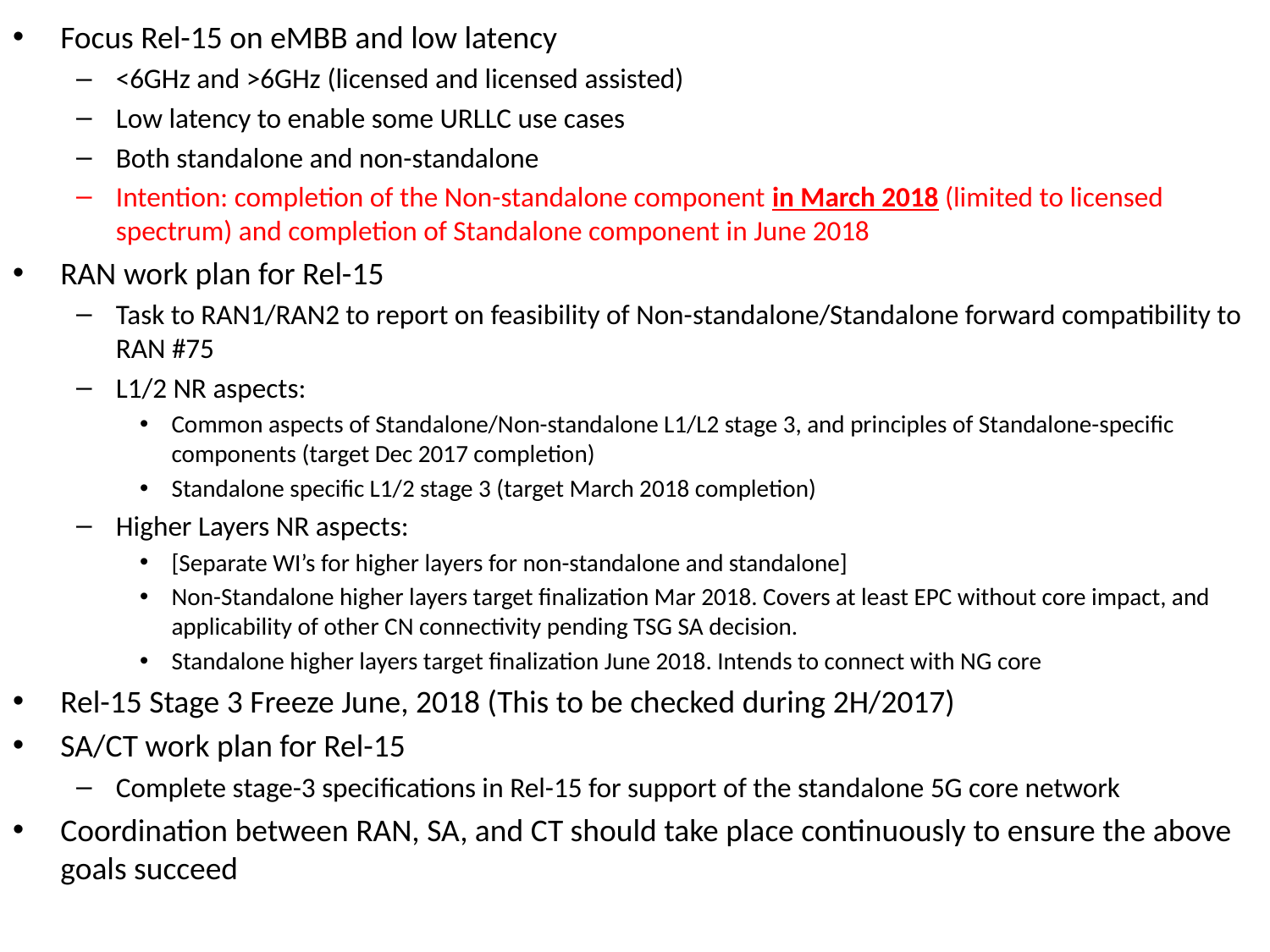

Focus Rel-15 on eMBB and low latency
<6GHz and >6GHz (licensed and licensed assisted)
Low latency to enable some URLLC use cases
Both standalone and non-standalone
Intention: completion of the Non-standalone component in March 2018 (limited to licensed spectrum) and completion of Standalone component in June 2018
RAN work plan for Rel-15
Task to RAN1/RAN2 to report on feasibility of Non-standalone/Standalone forward compatibility to RAN #75
L1/2 NR aspects:
Common aspects of Standalone/Non-standalone L1/L2 stage 3, and principles of Standalone-specific components (target Dec 2017 completion)
Standalone specific L1/2 stage 3 (target March 2018 completion)
Higher Layers NR aspects:
[Separate WI’s for higher layers for non-standalone and standalone]
Non-Standalone higher layers target finalization Mar 2018. Covers at least EPC without core impact, and applicability of other CN connectivity pending TSG SA decision.
Standalone higher layers target finalization June 2018. Intends to connect with NG core
Rel-15 Stage 3 Freeze June, 2018 (This to be checked during 2H/2017)
SA/CT work plan for Rel-15
Complete stage-3 specifications in Rel-15 for support of the standalone 5G core network
Coordination between RAN, SA, and CT should take place continuously to ensure the above goals succeed